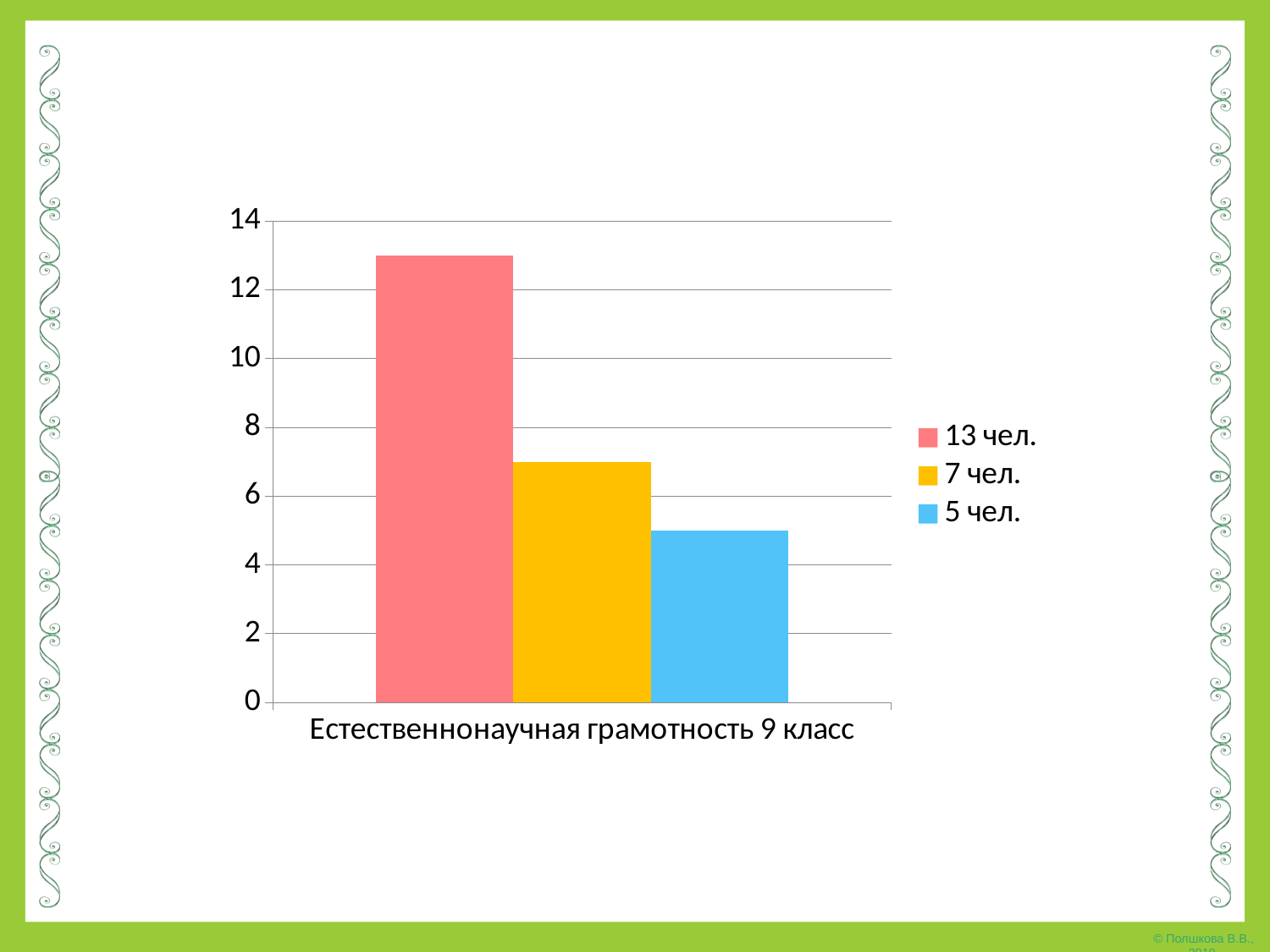

### Chart

| Category | 13 чел. | 7 чел. | 5 чел. |
|---|---|---|---|
| Естественнонаучная грамотность 9 класс | 13.0 | 7.0 | 5.0 |